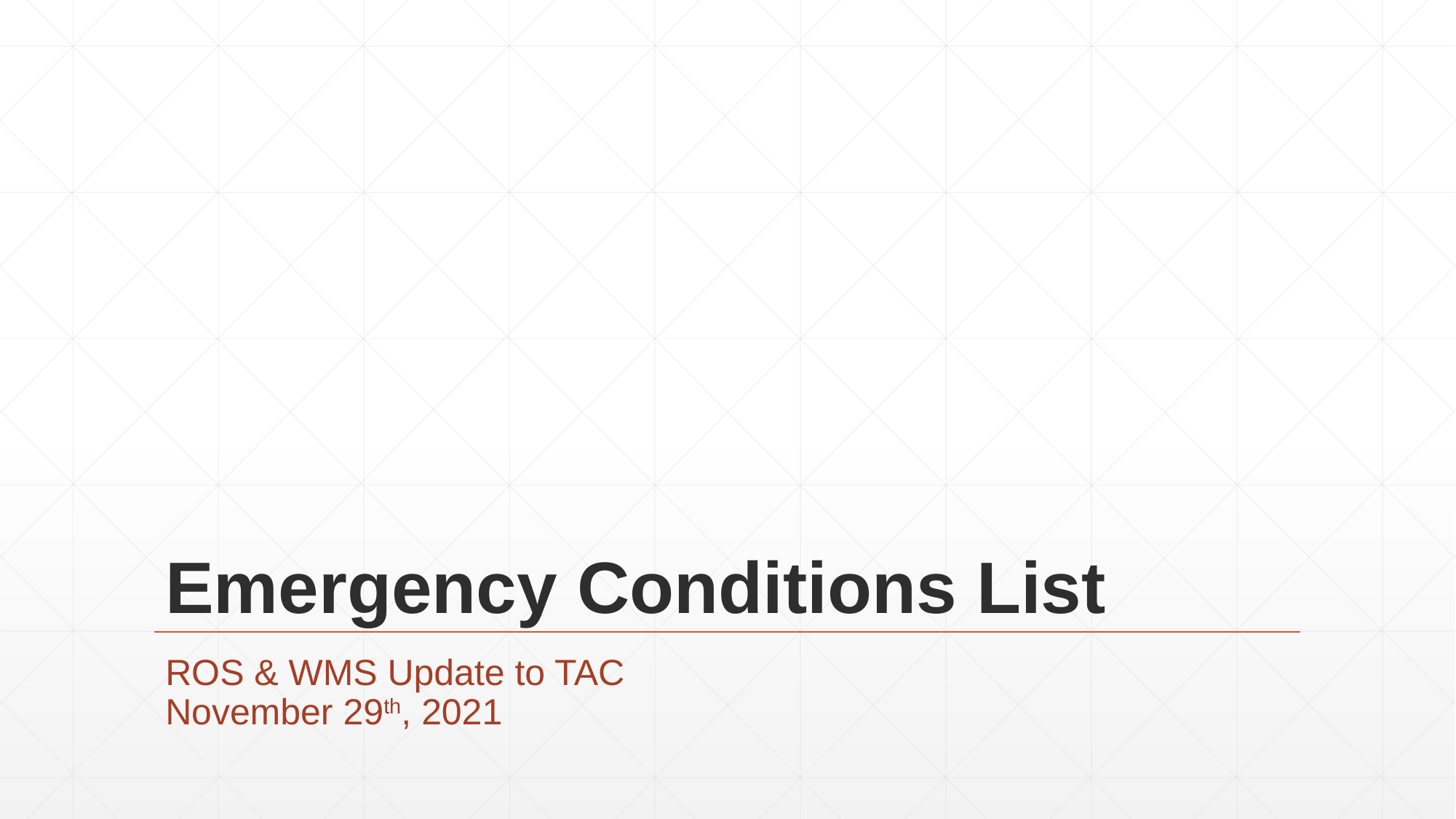

# Emergency Conditions List
ROS & WMS Update to TAC
November 29th, 2021